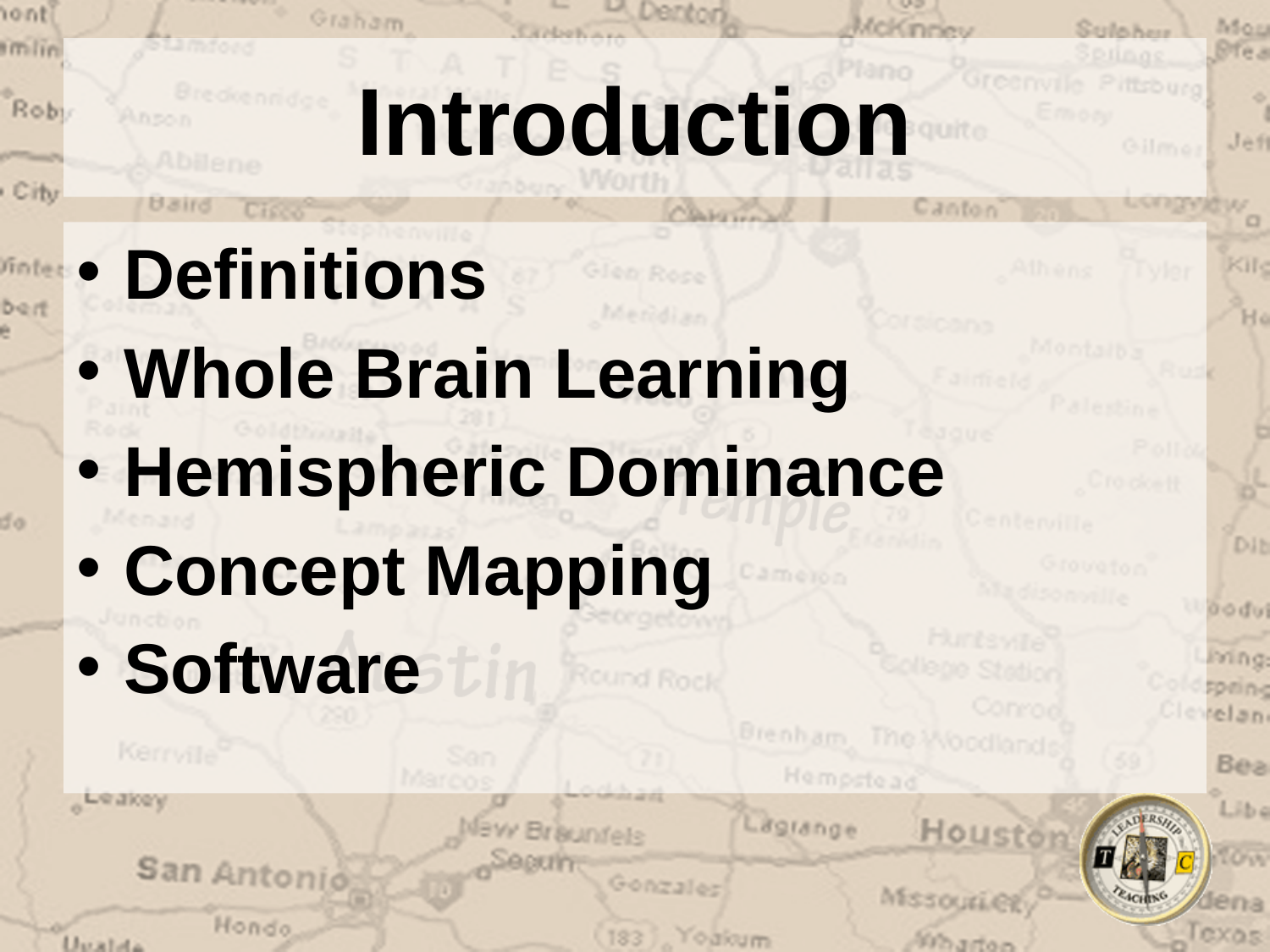

# Introduction
Definitions
Whole Brain Learning
Hemispheric Dominance
Concept Mapping
Software